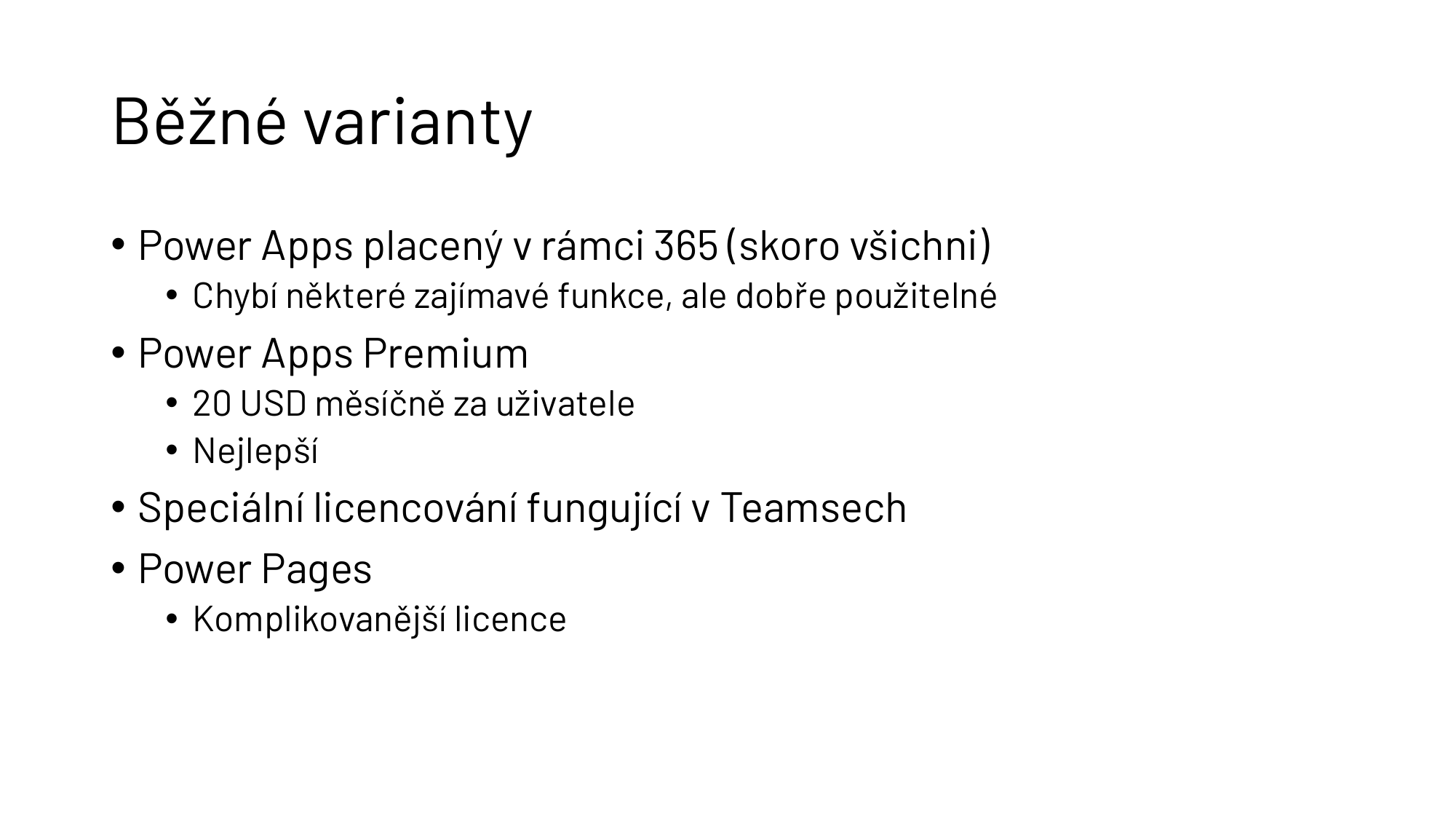

# Běžné varianty
Power Apps placený v rámci 365 (skoro všichni)
Chybí některé zajímavé funkce, ale dobře použitelné
Power Apps Premium
20 USD měsíčně za uživatele
Nejlepší
Speciální licencování fungující v Teamsech
Power Pages
Komplikovanější licence